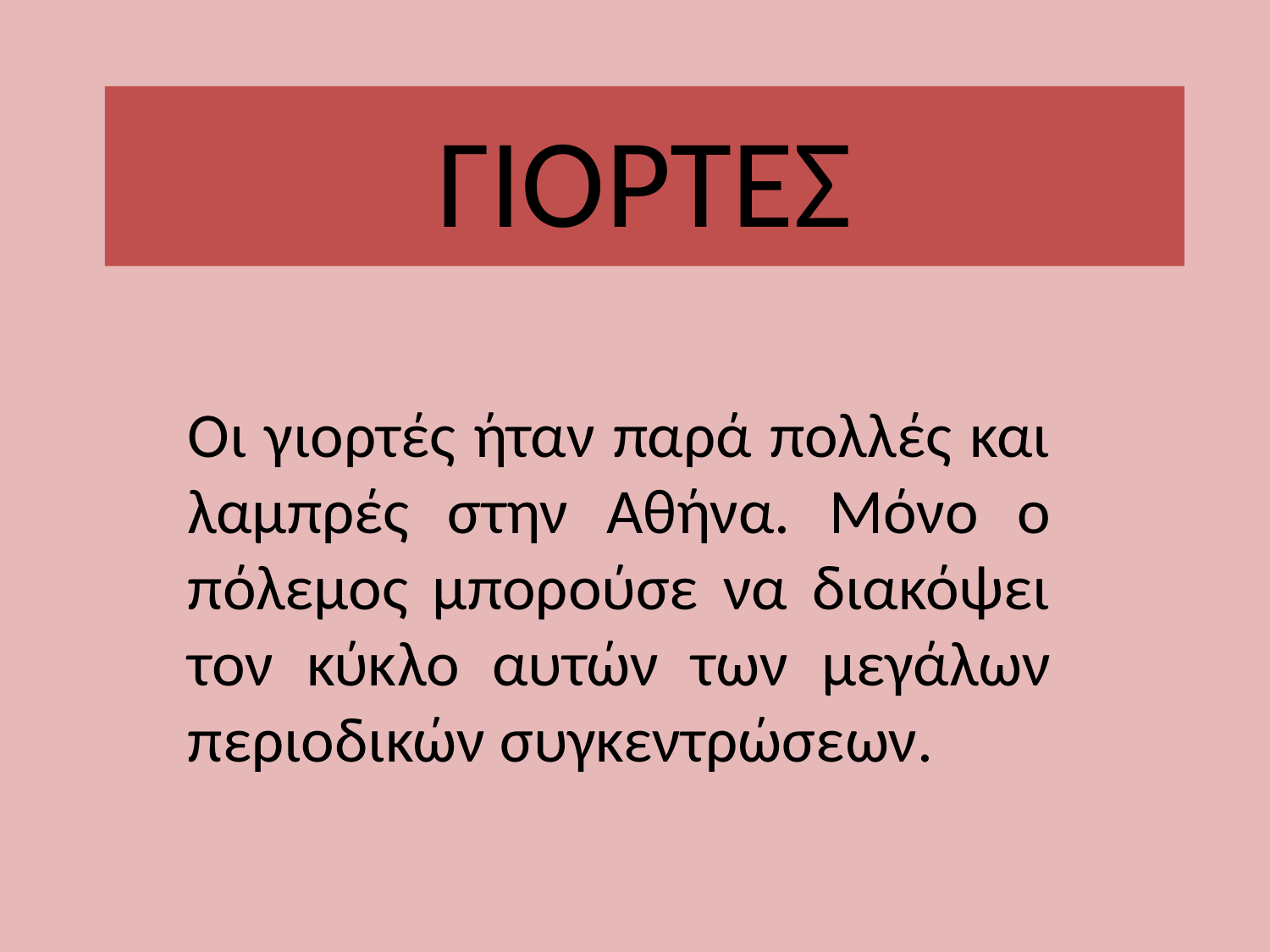

# ΓΙΟΡΤΕΣ

Οι γιορτές ήταν παρά πολλές και λαμπρές στην Αθήνα. Μόνο ο πόλεμος μπορούσε να διακόψει τον κύκλο αυτών των μεγάλων περιοδικών συγκεντρώσεων.